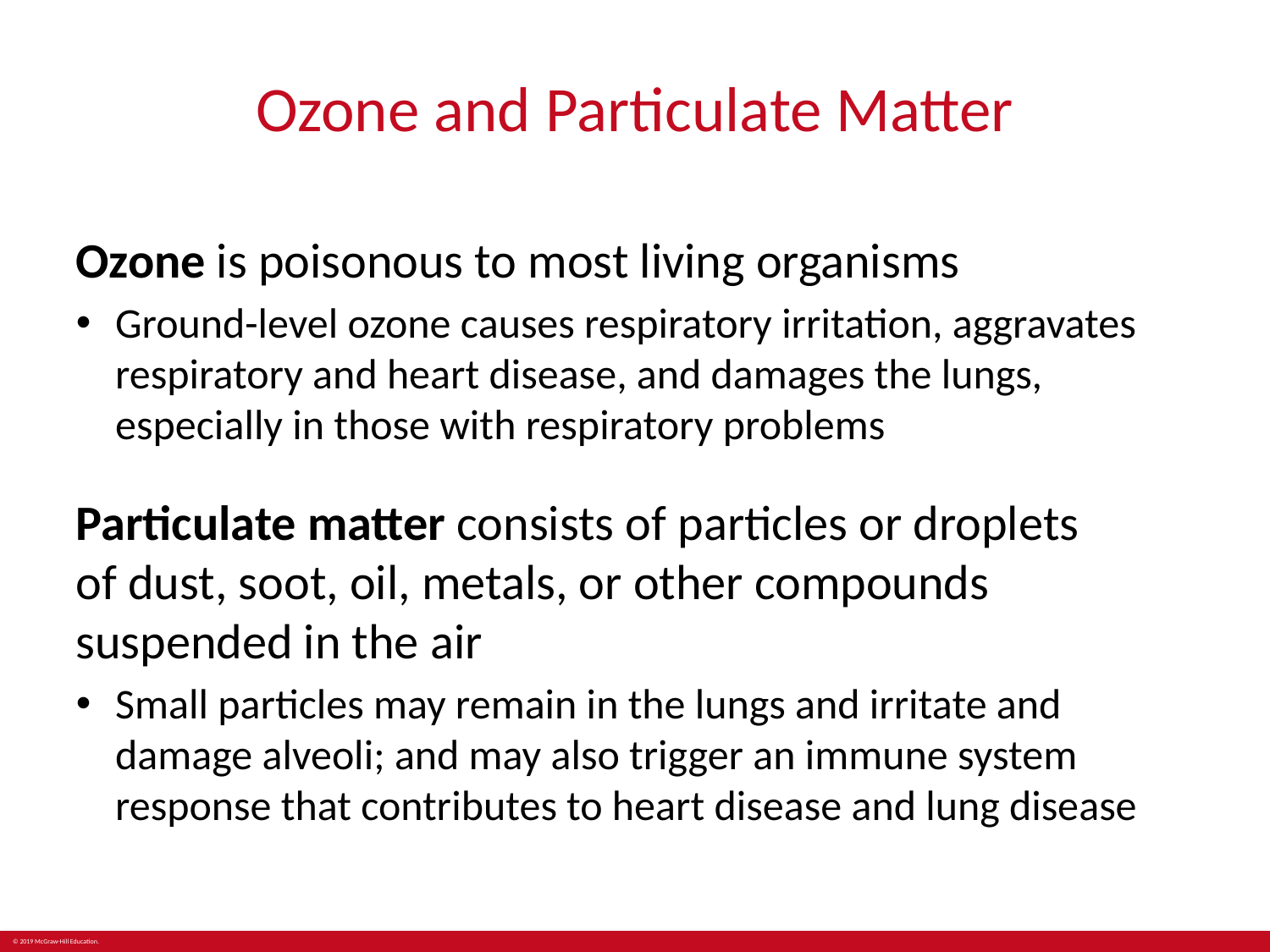

# Ozone and Particulate Matter
Ozone is poisonous to most living organisms
Ground-level ozone causes respiratory irritation, aggravates respiratory and heart disease, and damages the lungs, especially in those with respiratory problems
Particulate matter consists of particles or droplets
of dust, soot, oil, metals, or other compounds suspended in the air
Small particles may remain in the lungs and irritate and damage alveoli; and may also trigger an immune system response that contributes to heart disease and lung disease